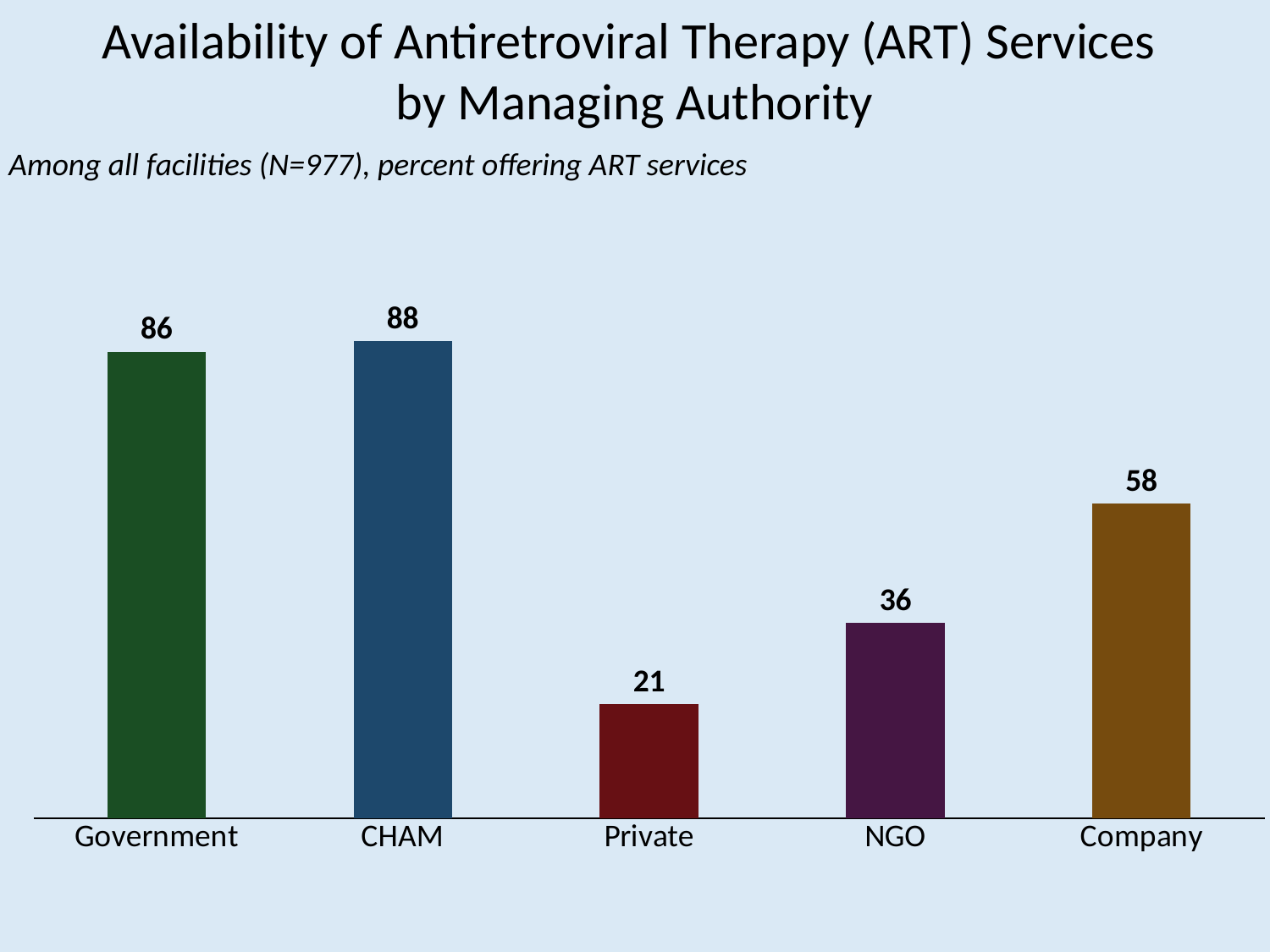

Availability of Antiretroviral Therapy (ART) Services
by Managing Authority
Among all facilities (N=977), percent offering ART services

### Chart

| Category | HIV ART |
|---|---|
| Government | 86.0 |
| CHAM | 88.0 |
| Private | 21.0 |
| NGO | 36.0 |
| Company | 58.0 |